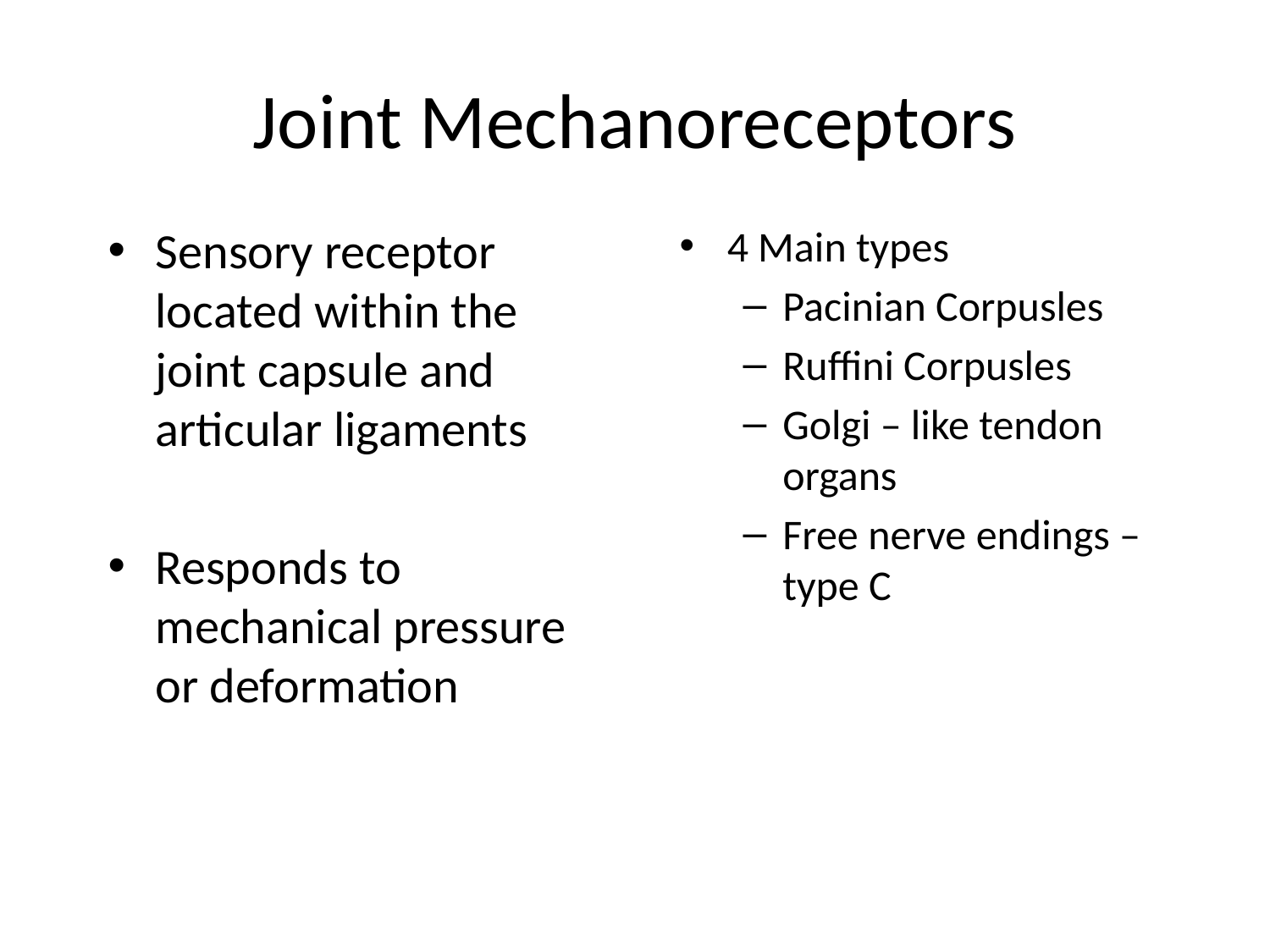

# Joint Mechanoreceptors
4 Main types
Pacinian Corpusles
Ruffini Corpusles
Golgi – like tendon organs
Free nerve endings – type C
Sensory receptor located within the joint capsule and articular ligaments

Responds to mechanical pressure or deformation